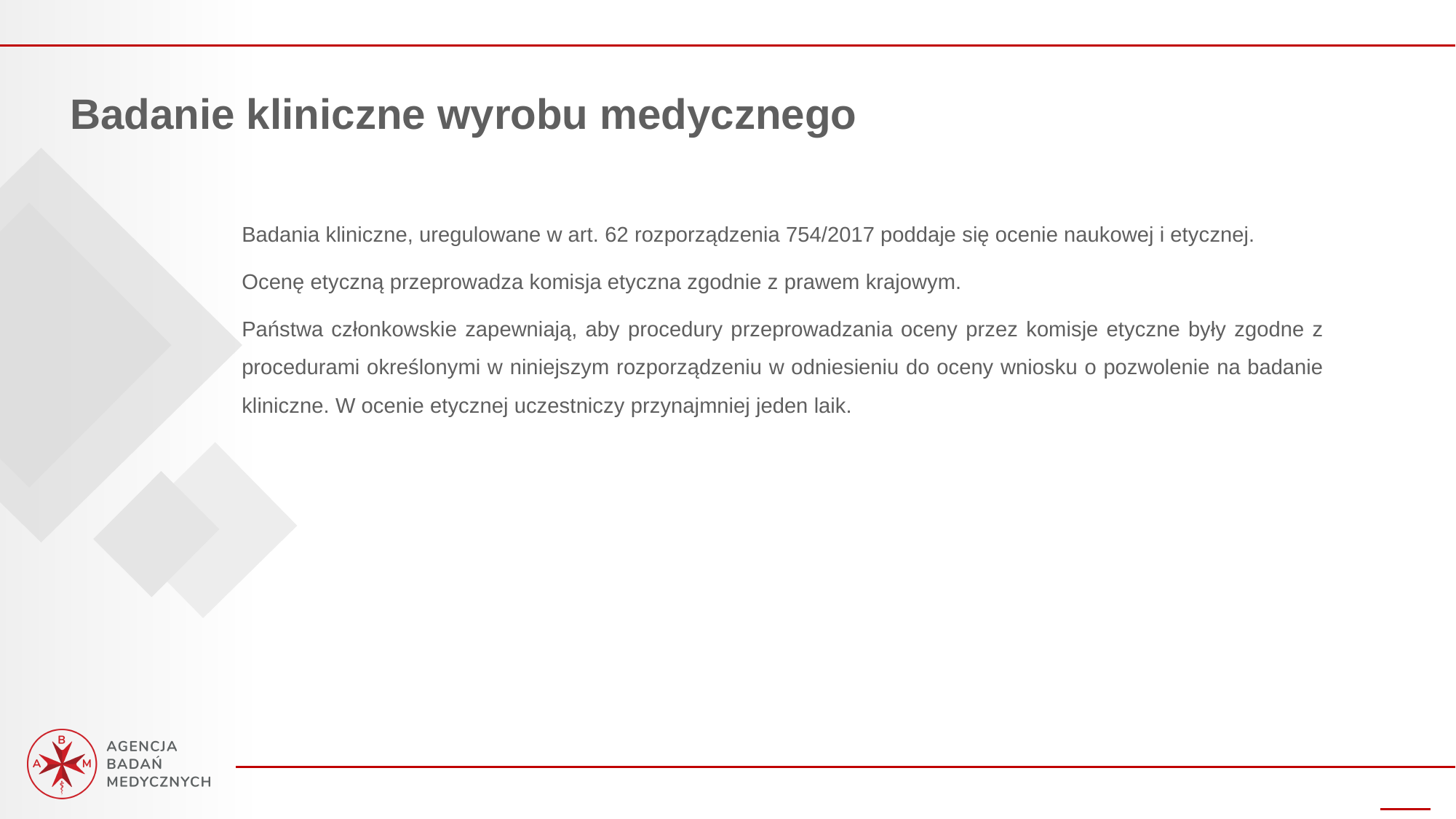

Badanie kliniczne wyrobu medycznego

Badania kliniczne, uregulowane w art. 62 rozporządzenia 754/2017 poddaje się ocenie naukowej i etycznej.
Ocenę etyczną przeprowadza komisja etyczna zgodnie z prawem krajowym.
Państwa członkowskie zapewniają, aby procedury przeprowadzania oceny przez komisje etyczne były zgodne z procedurami określonymi w niniejszym rozporządzeniu w odniesieniu do oceny wniosku o pozwolenie na badanie kliniczne. W ocenie etycznej uczestniczy przynajmniej jeden laik.